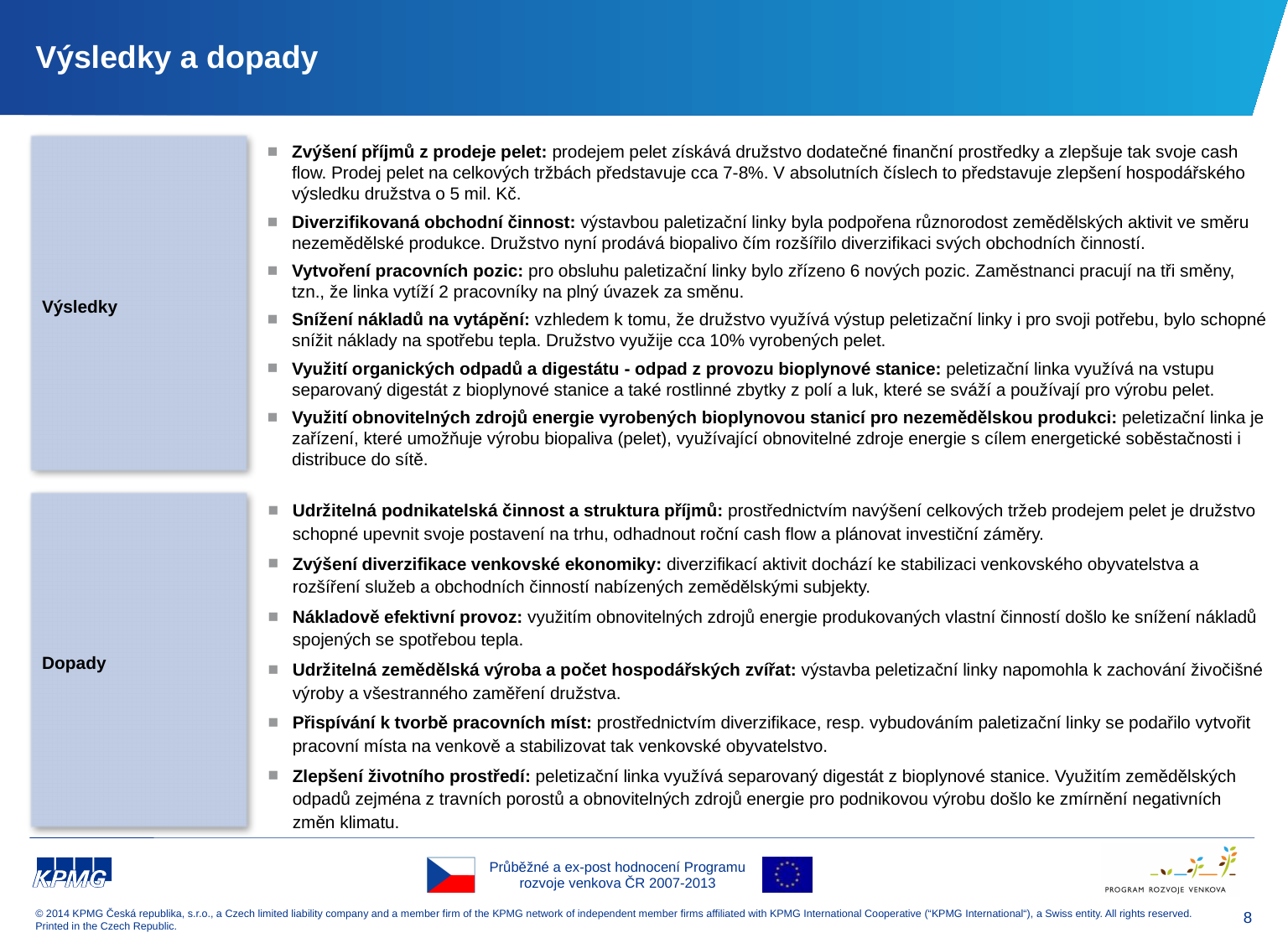

# Výsledky a dopady
Zvýšení příjmů z prodeje pelet: prodejem pelet získává družstvo dodatečné finanční prostředky a zlepšuje tak svoje cash flow. Prodej pelet na celkových tržbách představuje cca 7-8%. V absolutních číslech to představuje zlepšení hospodářského výsledku družstva o 5 mil. Kč.
Diverzifikovaná obchodní činnost: výstavbou paletizační linky byla podpořena různorodost zemědělských aktivit ve směru nezemědělské produkce. Družstvo nyní prodává biopalivo čím rozšířilo diverzifikaci svých obchodních činností.
Vytvoření pracovních pozic: pro obsluhu paletizační linky bylo zřízeno 6 nových pozic. Zaměstnanci pracují na tři směny, tzn., že linka vytíží 2 pracovníky na plný úvazek za směnu.
Snížení nákladů na vytápění: vzhledem k tomu, že družstvo využívá výstup peletizační linky i pro svoji potřebu, bylo schopné snížit náklady na spotřebu tepla. Družstvo využije cca 10% vyrobených pelet.
Využití organických odpadů a digestátu - odpad z provozu bioplynové stanice: peletizační linka využívá na vstupu separovaný digestát z bioplynové stanice a také rostlinné zbytky z polí a luk, které se sváží a používají pro výrobu pelet.
Využití obnovitelných zdrojů energie vyrobených bioplynovou stanicí pro nezemědělskou produkci: peletizační linka je zařízení, které umožňuje výrobu biopaliva (pelet), využívající obnovitelné zdroje energie s cílem energetické soběstačnosti i distribuce do sítě.
Výsledky
Dopady

Udržitelná podnikatelská činnost a struktura příjmů: prostřednictvím navýšení celkových tržeb prodejem pelet je družstvo schopné upevnit svoje postavení na trhu, odhadnout roční cash flow a plánovat investiční záměry.
Zvýšení diverzifikace venkovské ekonomiky: diverzifikací aktivit dochází ke stabilizaci venkovského obyvatelstva a rozšíření služeb a obchodních činností nabízených zemědělskými subjekty.
Nákladově efektivní provoz: využitím obnovitelných zdrojů energie produkovaných vlastní činností došlo ke snížení nákladů spojených se spotřebou tepla.
Udržitelná zemědělská výroba a počet hospodářských zvířat: výstavba peletizační linky napomohla k zachování živočišné výroby a všestranného zaměření družstva.
Přispívání k tvorbě pracovních míst: prostřednictvím diverzifikace, resp. vybudováním paletizační linky se podařilo vytvořit pracovní místa na venkově a stabilizovat tak venkovské obyvatelstvo.
Zlepšení životního prostředí: peletizační linka využívá separovaný digestát z bioplynové stanice. Využitím zemědělských odpadů zejména z travních porostů a obnovitelných zdrojů energie pro podnikovou výrobu došlo ke zmírnění negativních změn klimatu.